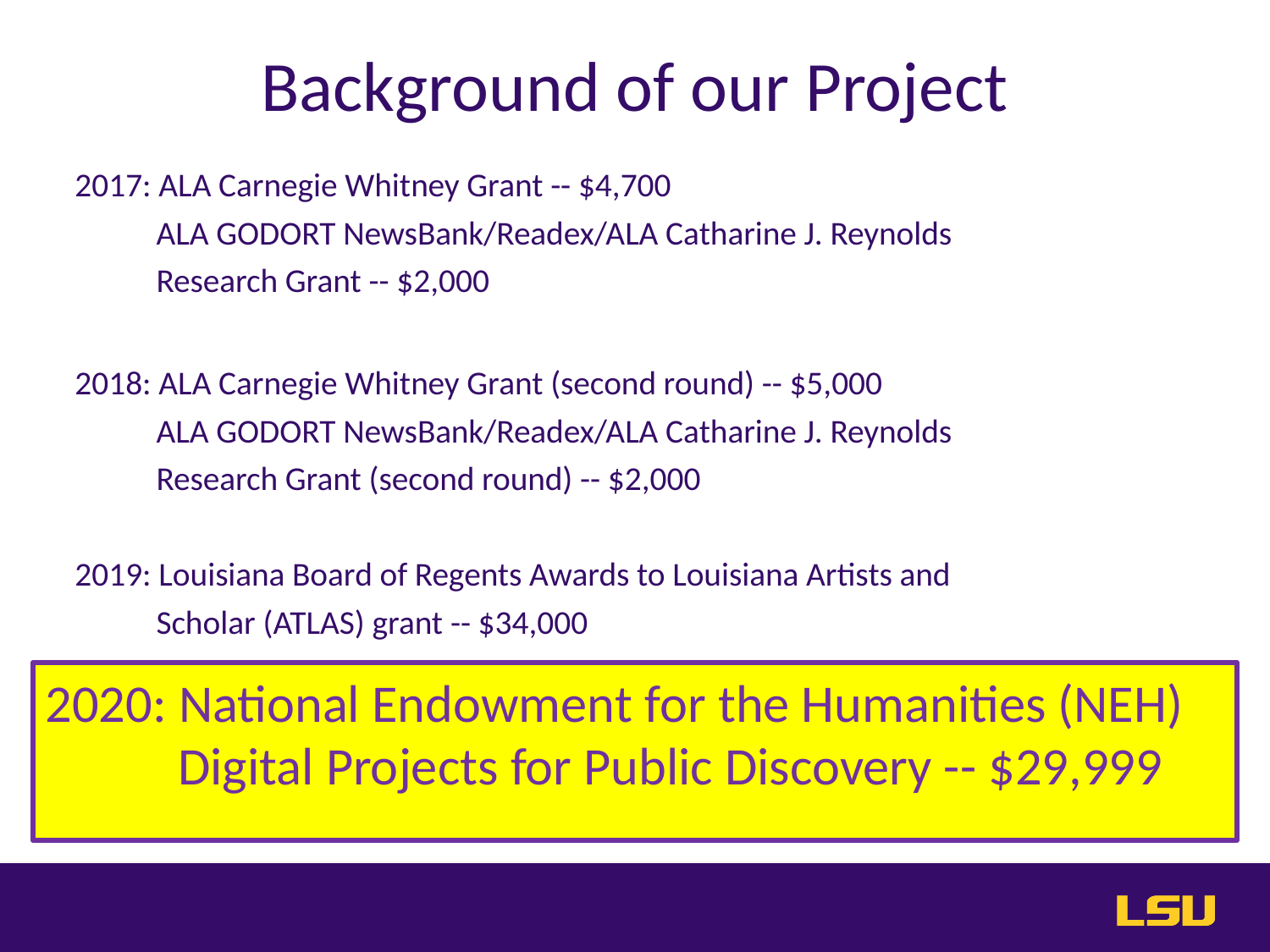

# Background of our Project
2017: ALA Carnegie Whitney Grant -- $4,700
           ALA GODORT NewsBank/Readex/ALA Catharine J. Reynolds
           Research Grant -- $2,000

2018: ALA Carnegie Whitney Grant (second round) -- $5,000
           ALA GODORT NewsBank/Readex/ALA Catharine J. Reynolds
           Research Grant (second round) -- $2,000

2019: Louisiana Board of Regents Awards to Louisiana Artists and
           Scholar (ATLAS) grant -- $34,000

2020: National Endowment for the Humanities (NEH)
           Digital Projects for Public Discovery -- $29,999